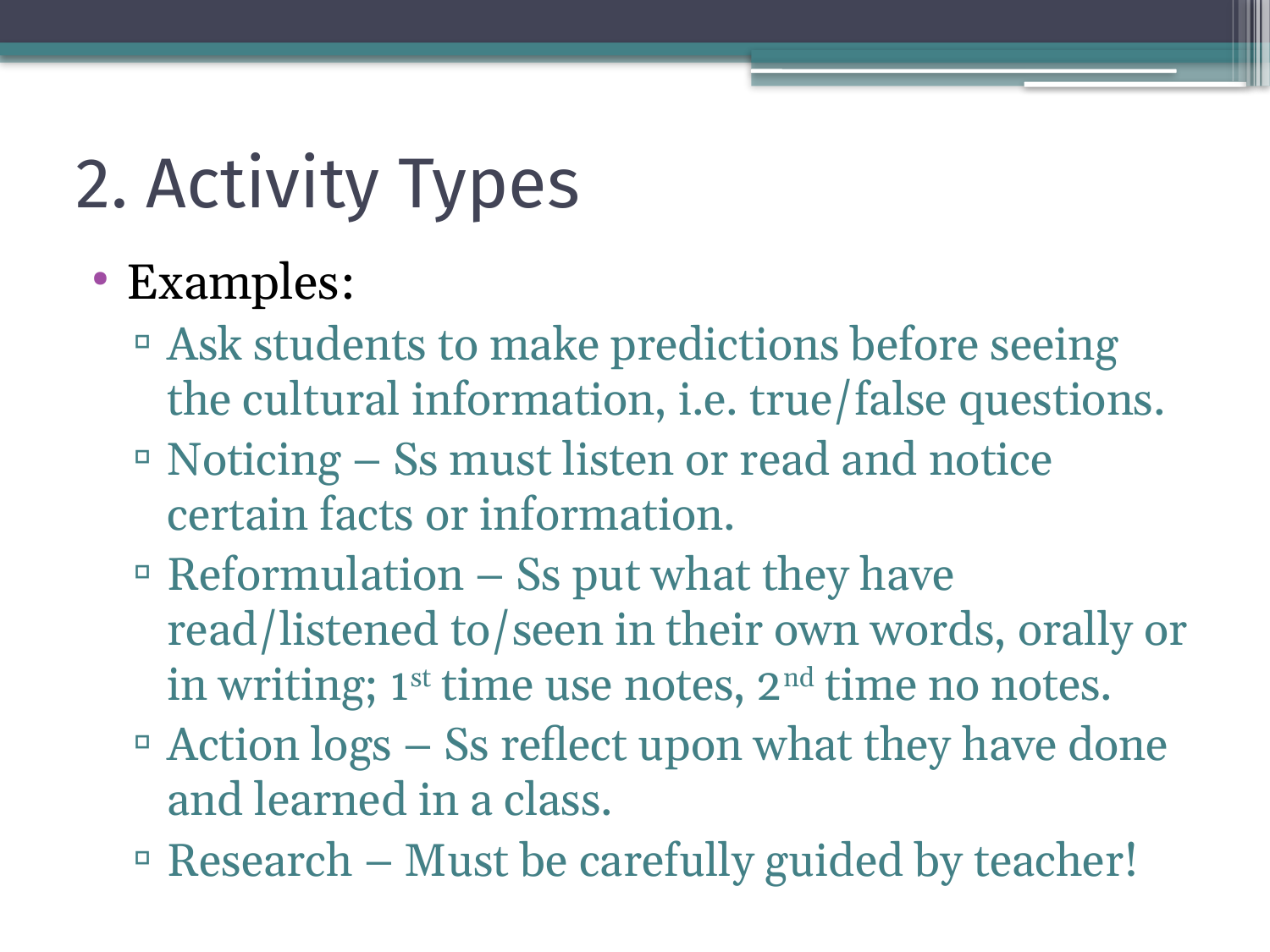

# 2. Activity Types
Examples:
Ask students to make predictions before seeing the cultural information, i.e. true/false questions.
Noticing – Ss must listen or read and notice certain facts or information.
Reformulation – Ss put what they have read/listened to/seen in their own words, orally or in writing; 1st time use notes, 2nd time no notes.
Action logs – Ss reflect upon what they have done and learned in a class.
Research – Must be carefully guided by teacher!